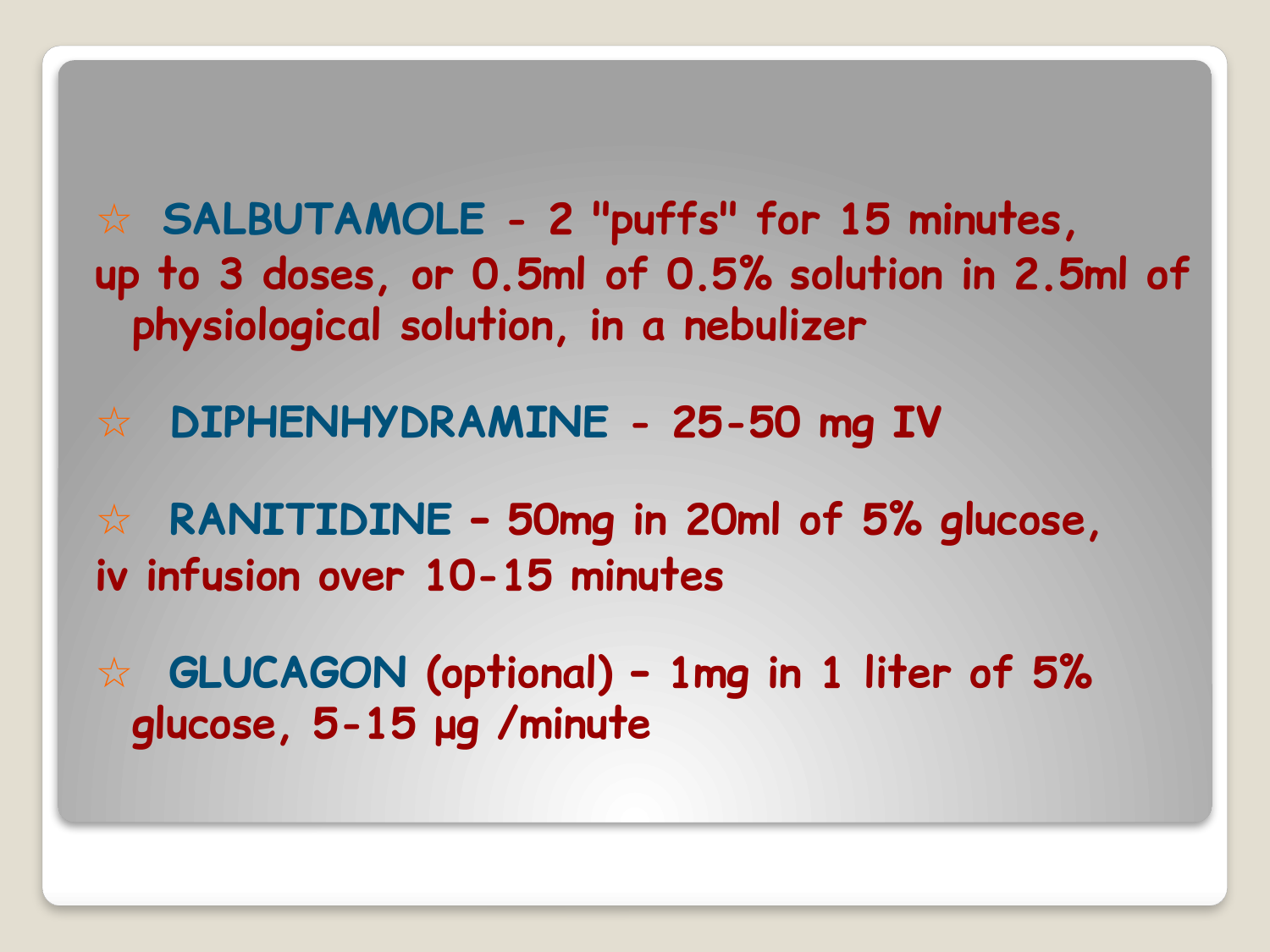

☆  SALBUTAMOLE - 2 "puffs" for 15 minutes,
up to 3 doses, or 0.5ml of 0.5% solution in 2.5ml of physiological solution, in a nebulizer

☆  DIPHENHYDRAMINE - 25-50 mg IV

☆  RANITIDINE – 50mg in 20ml of 5% glucose,
iv infusion over 10-15 minutes

☆  GLUCAGON (optional) – 1mg in 1 liter of 5% glucose, 5-15 μg /minute